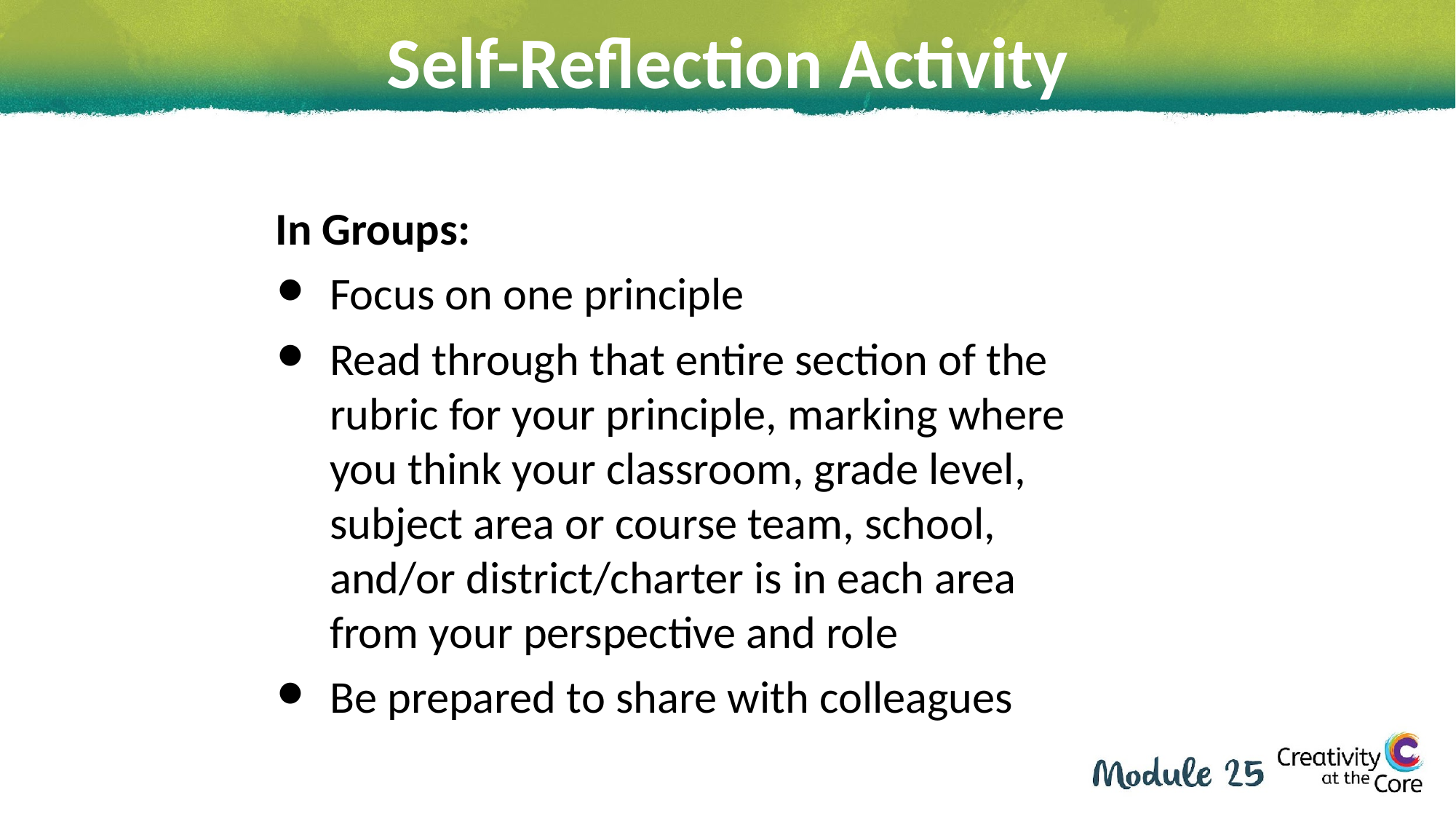

# Self-Reflection Activity
In Groups:
Focus on one principle
Read through that entire section of the rubric for your principle, marking where you think your classroom, grade level, subject area or course team, school, and/or district/charter is in each area from your perspective and role
Be prepared to share with colleagues